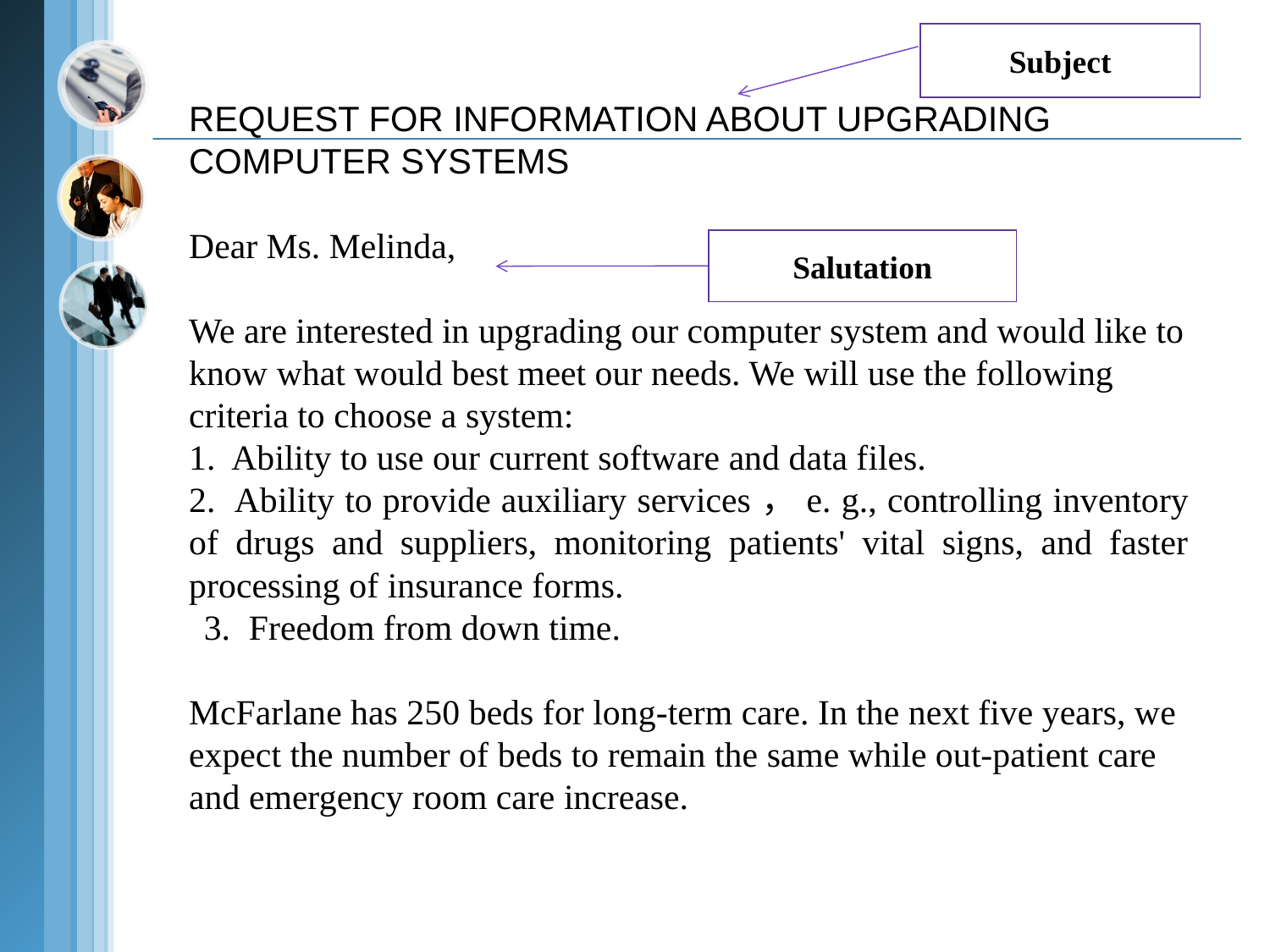

Subject
REQUEST FOR INFORMATION ABOUT UPGRADING
COMPUTER SYSTEMS

Dear Ms. Melinda,

We are interested in upgrading our computer system and would like to
know what would best meet our needs. We will use the following
criteria to choose a system:
1.  Ability to use our current software and data files.
2.  Ability to provide auxiliary services，e. g., controlling inventory of drugs and suppliers, monitoring patients' vital signs, and faster processing of insurance forms.
Freedom from down time.

McFarlane has 250 beds for long-term care. In the next five years, we
expect the number of beds to remain the same while out-patient care
and emergency room care increase.

Salutation